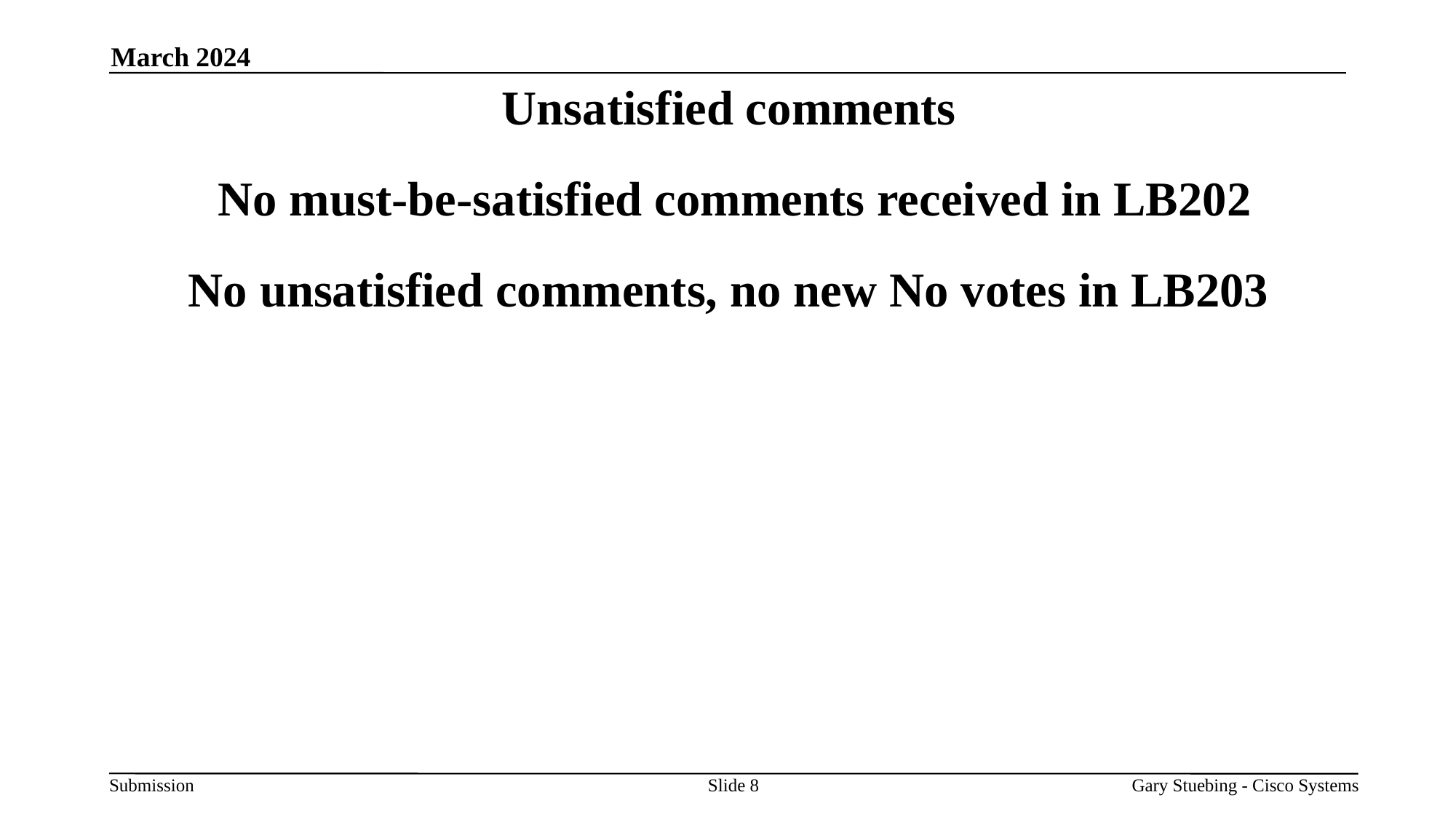

March 2024
Unsatisfied comments
 No must-be-satisfied comments received in LB202
No unsatisfied comments, no new No votes in LB203
Slide 8
Gary Stuebing - Cisco Systems